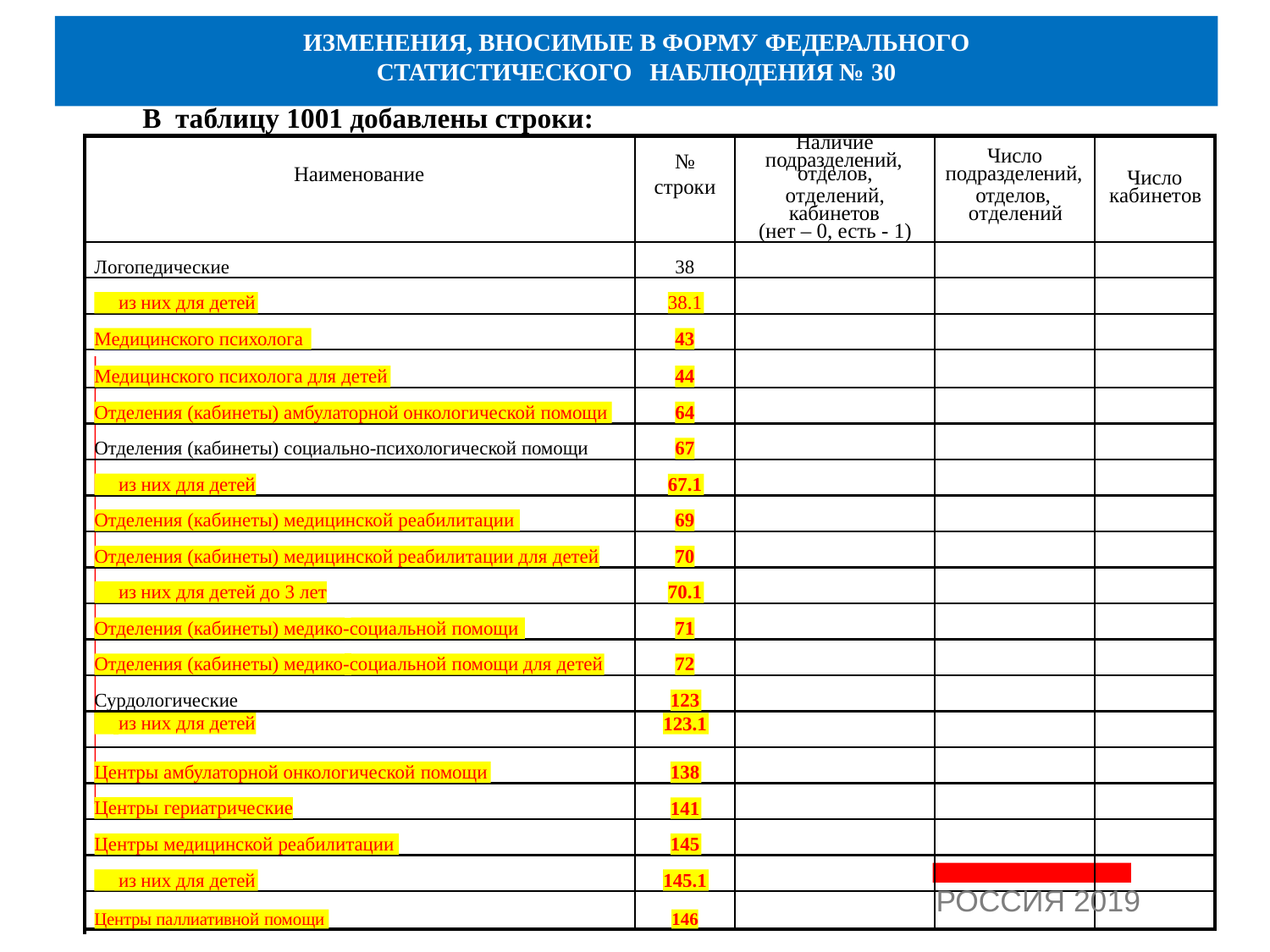

# ИЗМЕНЕНИЯ, ВНОСИМЫЕ В ФОРМУ ФЕДЕРАЛЬНОГО
СТАТИСТИЧЕСКОГО   НАБЛЮДЕНИЯ № 30
В  таблицу 1001 добавлены строки:
Наличие

подразделений,
Число
подразделений,
отделов,  отделений
№  строки
Наименование
отделов,
отделений,
Число  кабинетов
кабинетов  (нет – 0, есть - 1)

Логопедические
38

из них для детей
38.1

43
Медицинского психолога

Медицинского психолога для детей
44

Отделения (кабинеты) амбулаторной онкологической помощи
64

Отделения (кабинеты) социально-психологической помощи
67

из них для детей

67.1

Отделения (кабинеты) медицинской реабилитации
69

Отделения (кабинеты) медицинской реабилитации для детей
70

из них для детей до 3 лет

70.1

Отделения (кабинеты) медико-социальной помощи
71

Отделения (кабинеты) медико-социальной помощи для детей
72

Сурдологические
123
из них для детей

123.1

Центры амбулаторной онкологической помощи

138

Центры гериатрические

141

Центры медицинской реабилитации
145

из них для детей
145.1
РОССИЯ 2019

Центры паллиативной помощи
146